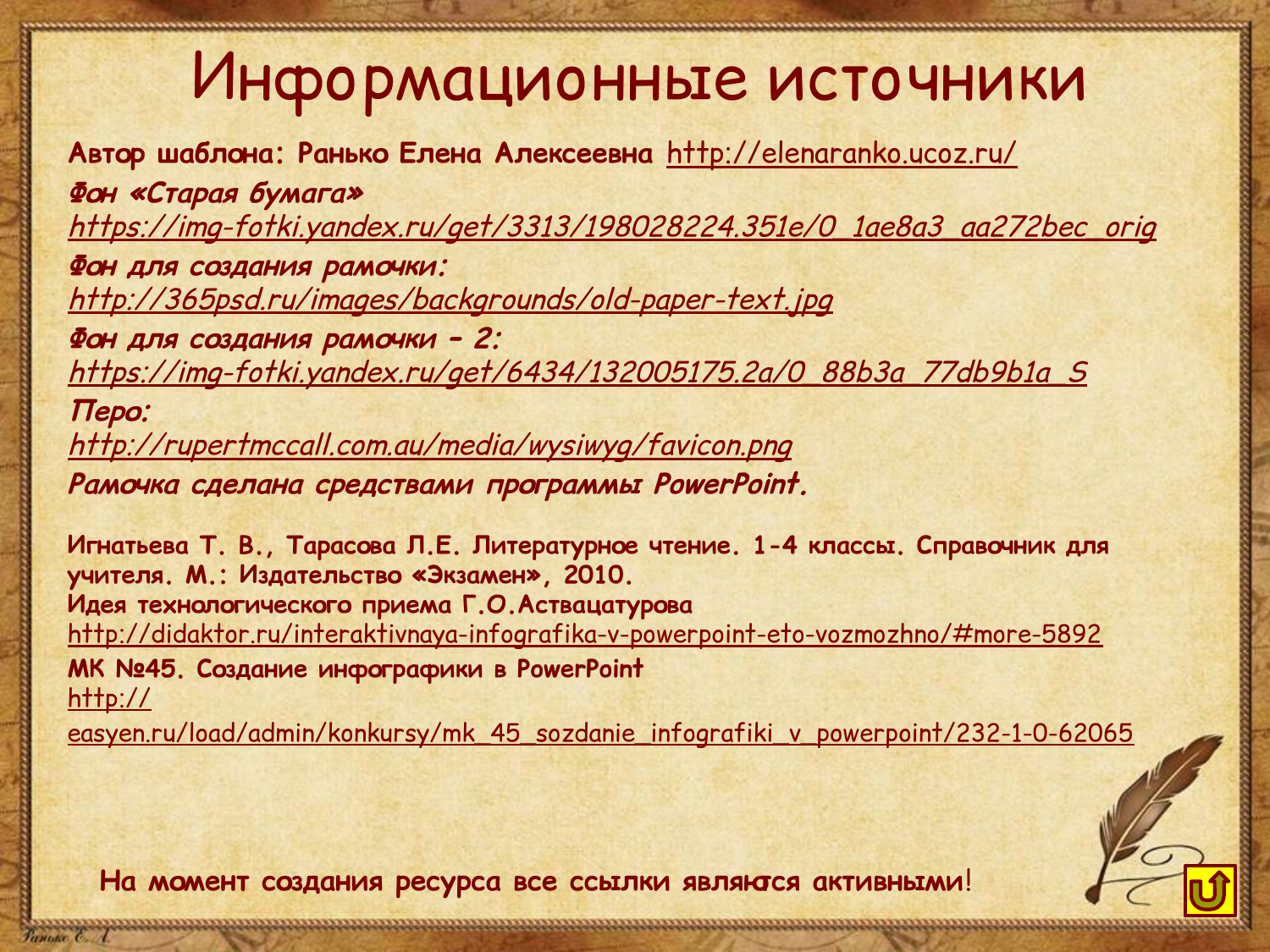

Информационные источники

Автор шаблона: Ранько Елена Алексеевна http://elenaranko.ucoz.ru/
Фон «Старая бумага»
https://img-fotki.yandex.ru/get/3313/198028224.351e/0_1ae8a3_aa272bec_orig
Фон для создания рамочки:
http://365psd.ru/images/backgrounds/old-paper-text.jpg
Фон для создания рамочки – 2:
https://img-fotki.yandex.ru/get/6434/132005175.2a/0_88b3a_77db9b1a_S
Перо:
http://rupertmccall.com.au/media/wysiwyg/favicon.png
Рамочка сделана средствами программы PowerPoint.

Игнатьева Т. В., Тарасова Л.Е. Литературное чтение. 1-4 классы. Справочник для учителя. М.: Издательство «Экзамен», 2010.
Идея технологического приема Г.О.Аствацатурова http://didaktor.ru/interaktivnaya-infografika-v-powerpoint-eto-vozmozhno/#more-5892
МК №45. Создание инфографики в PowerPoint
http://easyen.ru/load/admin/konkursy/mk_45_sozdanie_infografiki_v_powerpoint/232-1-0-62065
На момент создания ресурса все ссылки являются активными!